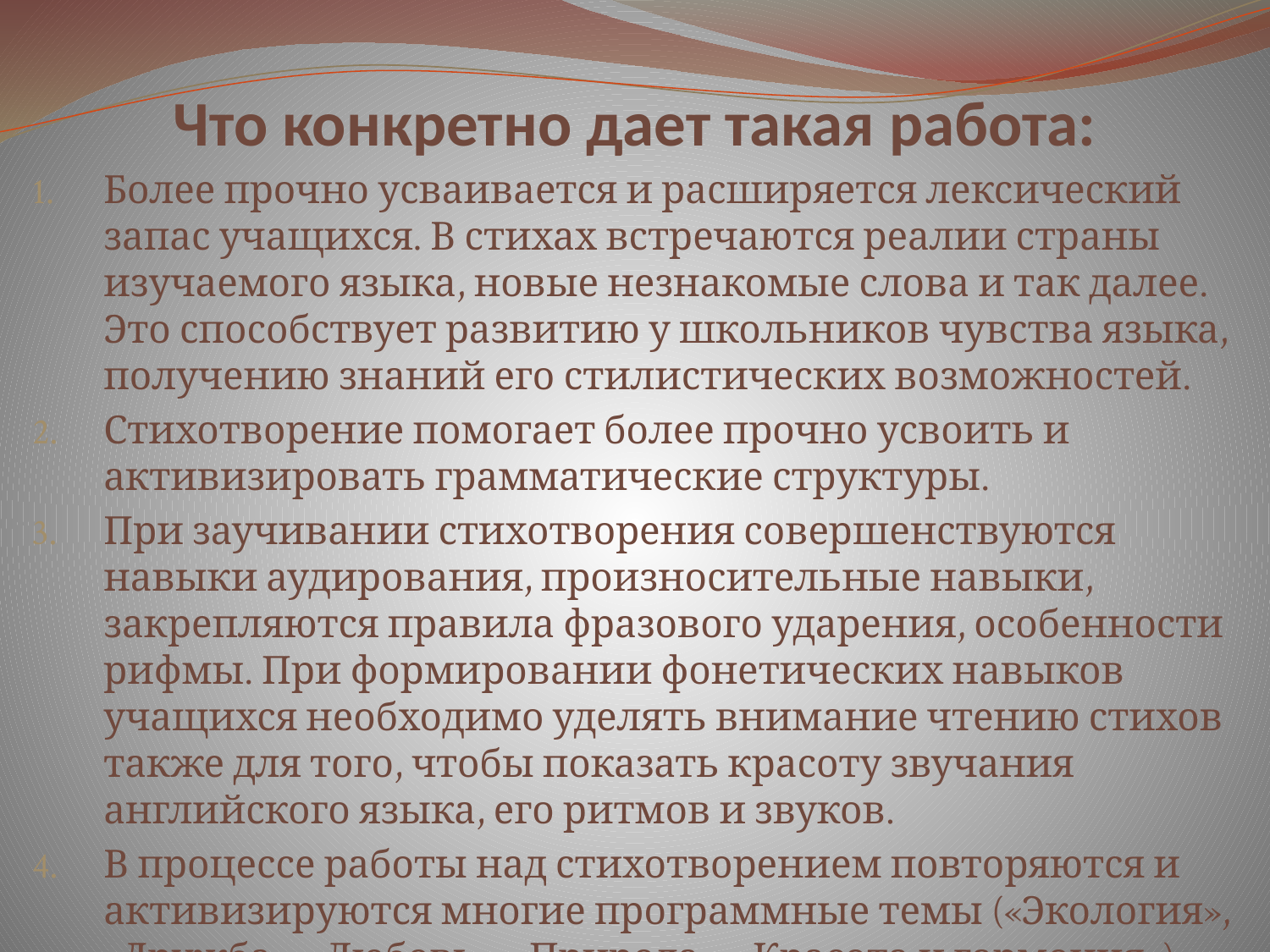

# Что конкретно дает такая работа:
Более прочно усваивается и расширяется лексический запас учащихся. В стихах встречаются реалии страны изучаемого языка, новые незнакомые слова и так далее. Это способствует развитию у школьников чувства языка, получению знаний его стилистических возможностей.
Стихотворение помогает более прочно усвоить и активизировать грамматические структуры.
При заучивании стихотворения совершенствуются навыки аудирования, произносительные навыки, закрепляются правила фразового ударения, особенности рифмы. При формировании фонетических навыков учащихся необходимо уделять внимание чтению стихов также для того, чтобы показать красоту звучания английского языка, его ритмов и звуков.
В процессе работы над стихотворением повторяются и активизируются многие программные темы («Экология», «Дружба», «Любовь», «Природа», «Красота и гармония»).